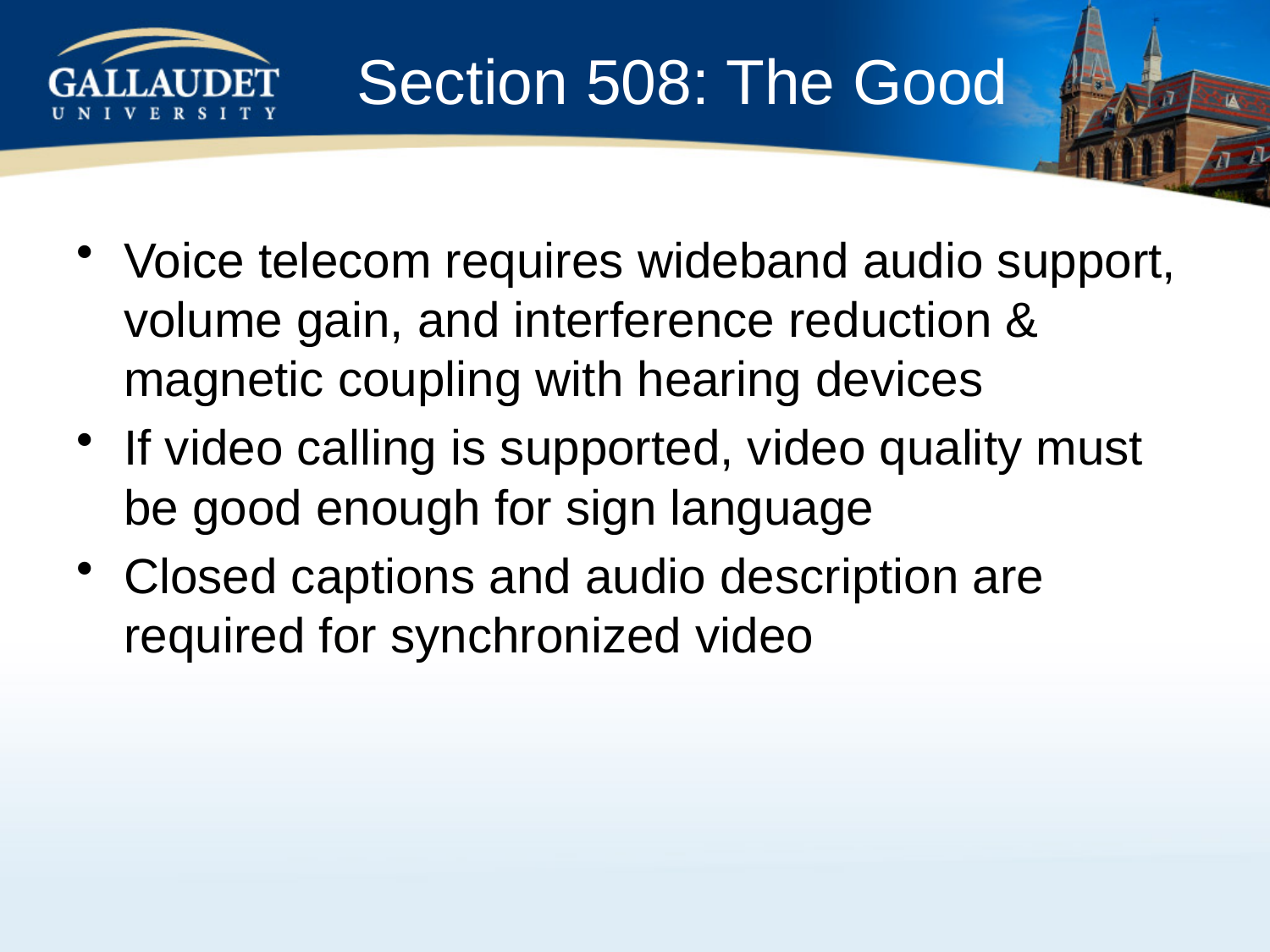

# Section 508: The Good
Voice telecom requires wideband audio support, volume gain, and interference reduction & magnetic coupling with hearing devices
If video calling is supported, video quality must be good enough for sign language
Closed captions and audio description are required for synchronized video